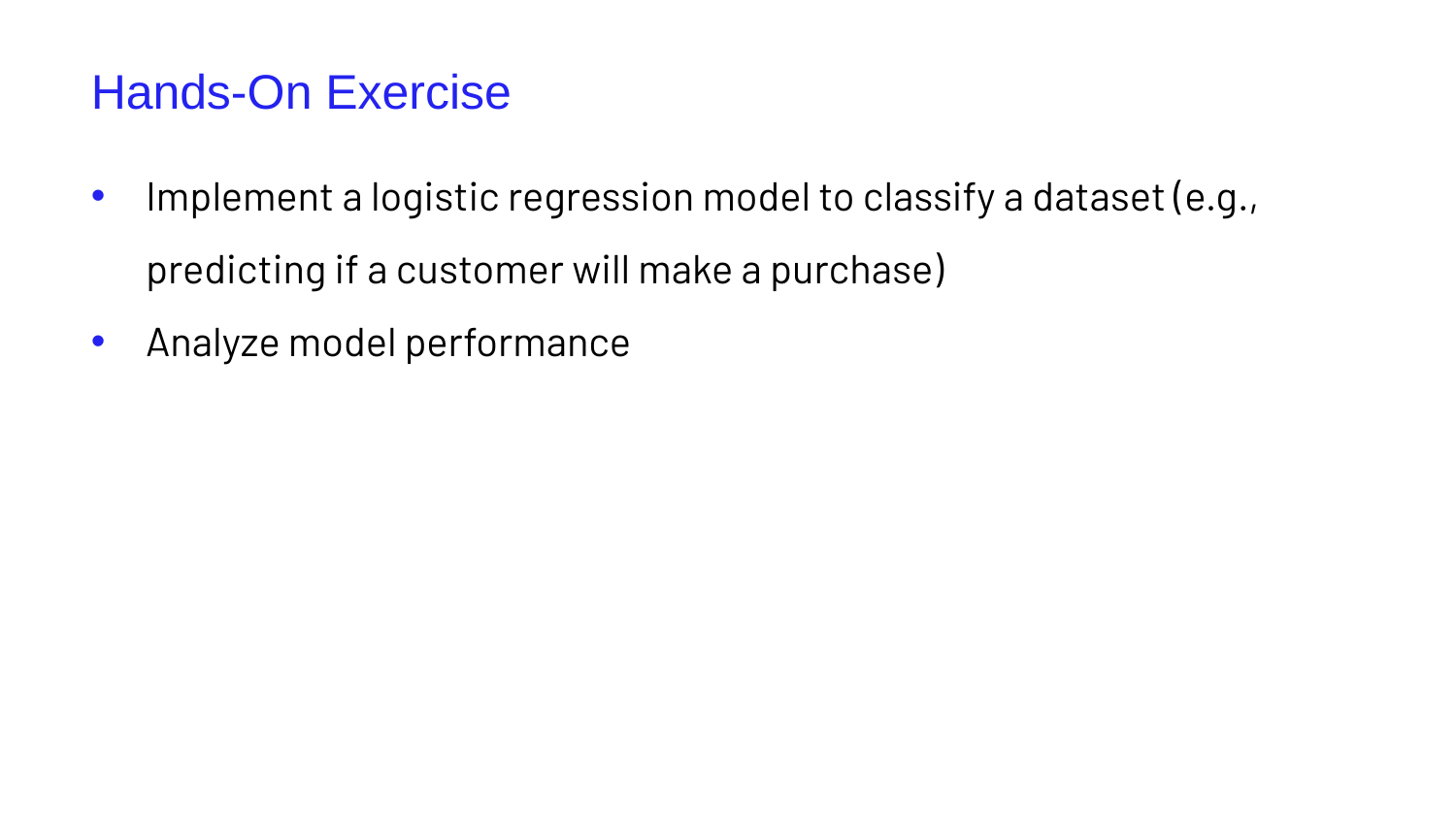

Hands-On Exercise
Implement a logistic regression model to classify a dataset (e.g., predicting if a customer will make a purchase)
Analyze model performance